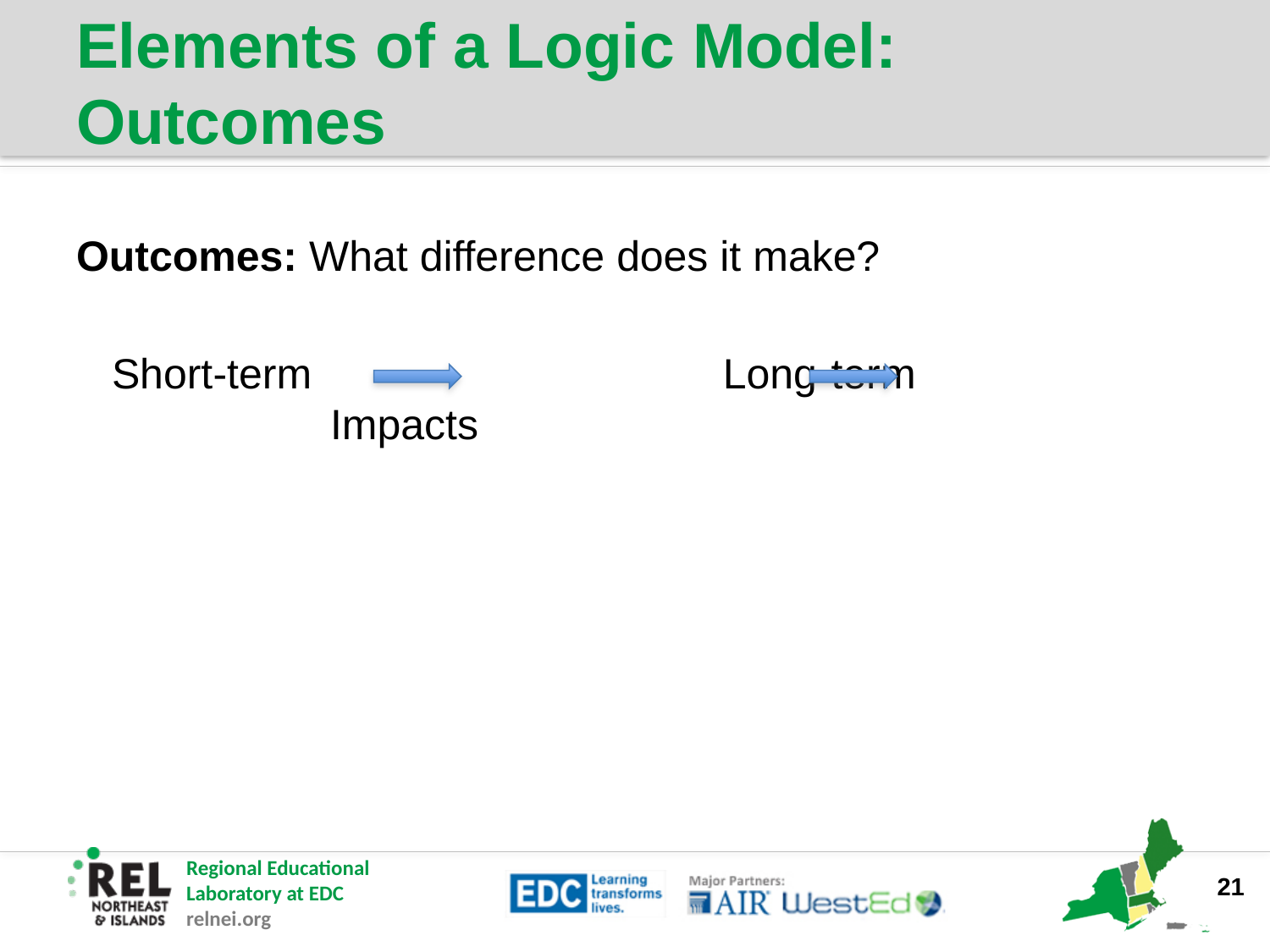

# Elements of a Logic Model: Outcomes
Outcomes: What difference does it make?

   Short-term			 	 Long-term				Impacts

21